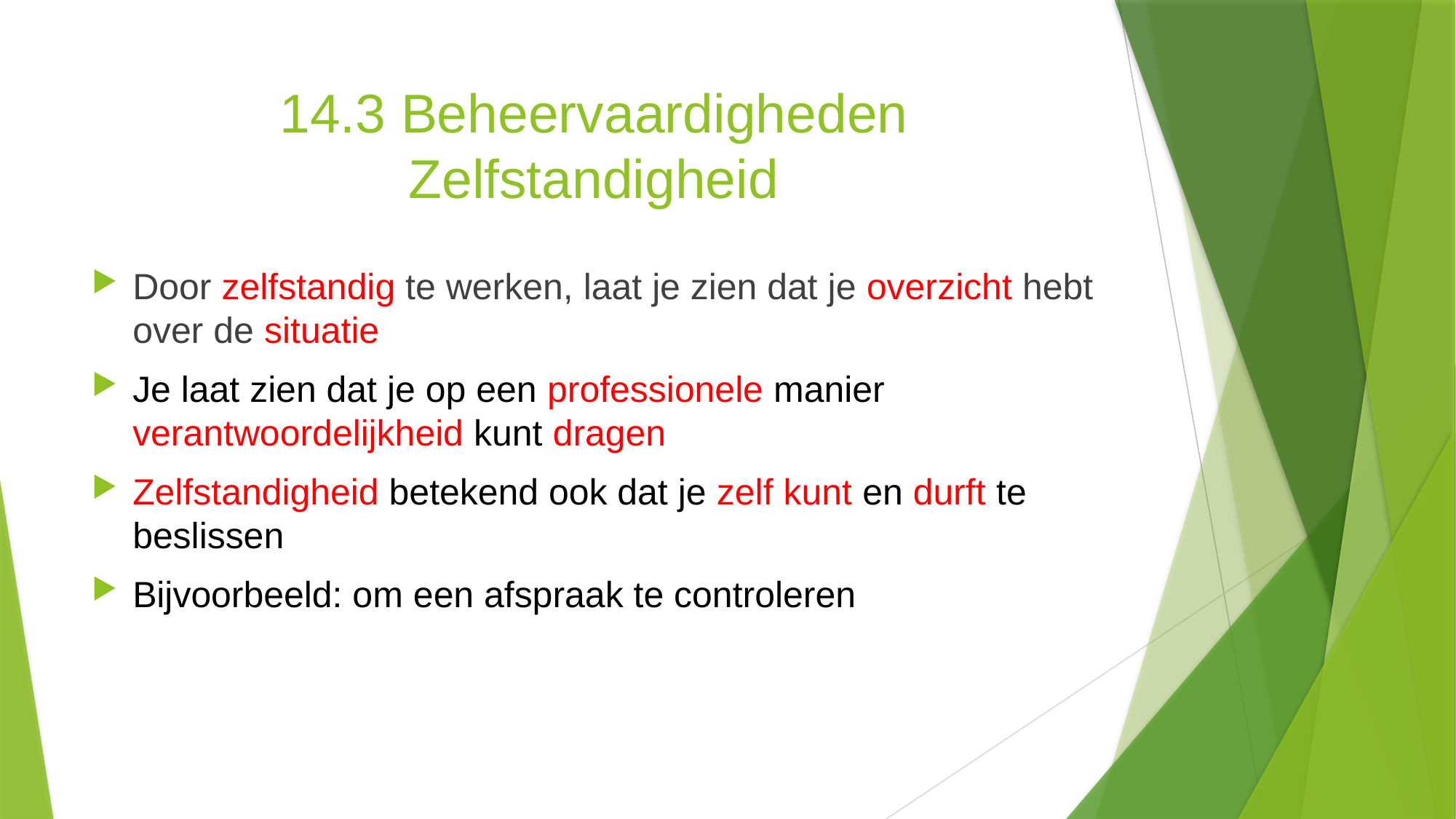

# 14.3 Beheervaardigheden Zelfstandigheid
Door zelfstandig te werken, laat je zien dat je overzicht hebt over de situatie
Je laat zien dat je op een professionele manier verantwoordelijkheid kunt dragen
Zelfstandigheid betekend ook dat je zelf kunt en durft te beslissen
Bijvoorbeeld: om een afspraak te controleren